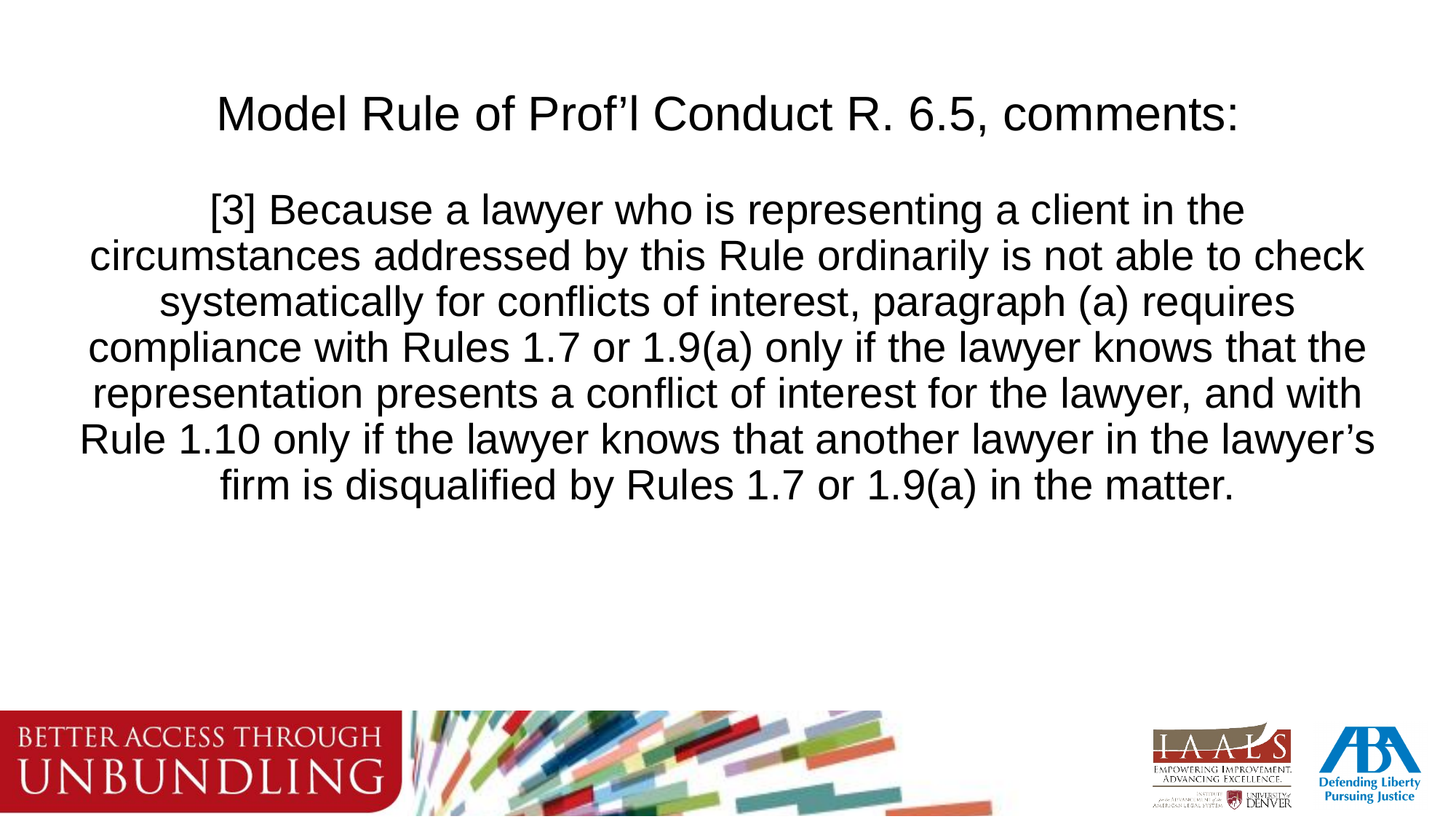

Model Rule of Prof’l Conduct R. 6.5, comments:

[3] Because a lawyer who is representing a client in the circumstances addressed by this Rule ordinarily is not able to check systematically for conflicts of interest, paragraph (a) requires compliance with Rules 1.7 or 1.9(a) only if the lawyer knows that the representation presents a conflict of interest for the lawyer, and with Rule 1.10 only if the lawyer knows that another lawyer in the lawyer’s firm is disqualified by Rules 1.7 or 1.9(a) in the matter.